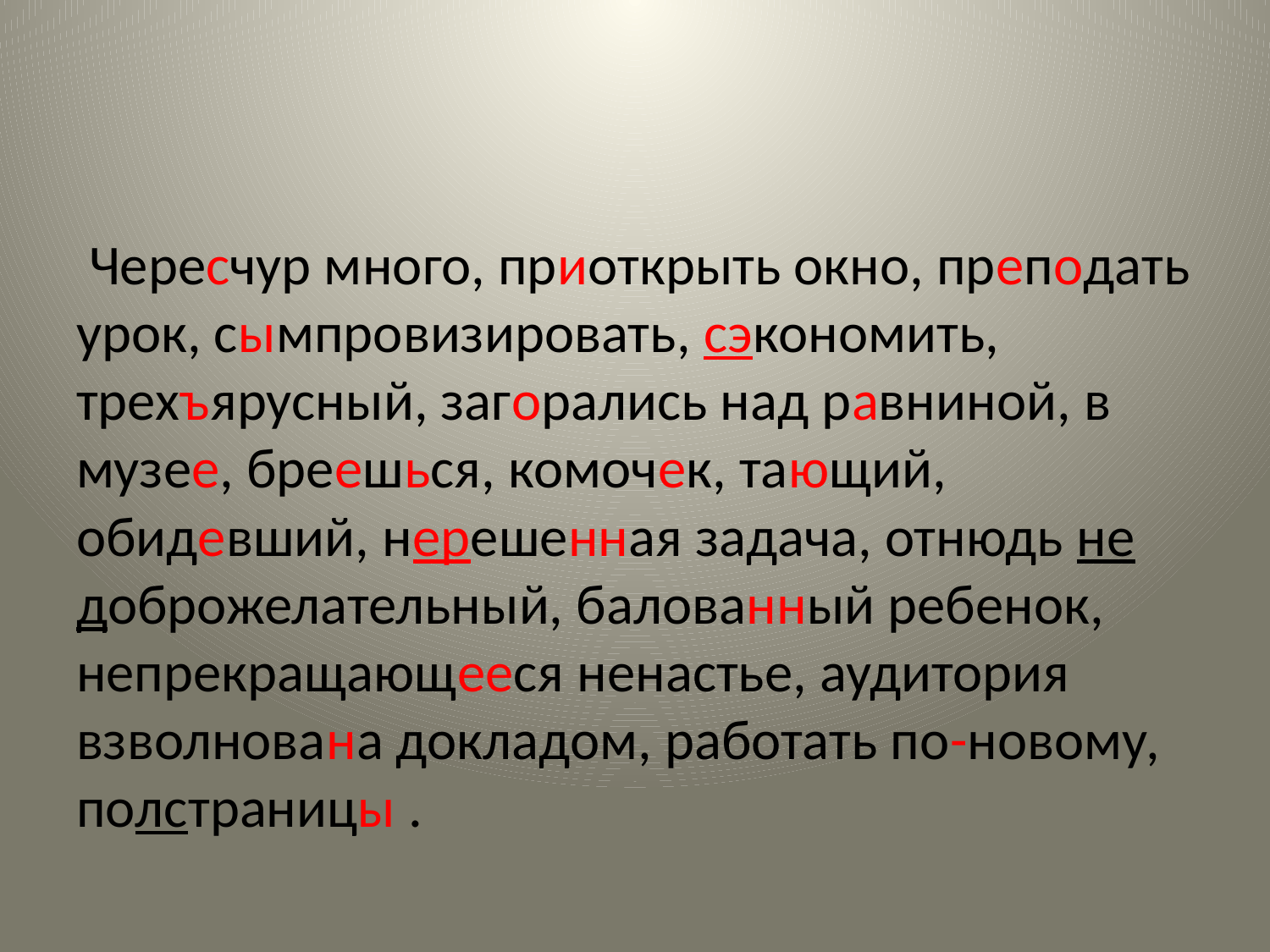

#
 Чересчур много, приоткрыть окно, преподать урок, сымпровизировать, сэкономить, трехъярусный, загорались над равниной, в музее, бреешься, комочек, тающий, обидевший, нерешенная задача, отнюдь не доброжелательный, балованный ребенок, непрекращающееся ненастье, аудитория взволнована докладом, работать по-новому, полстраницы .